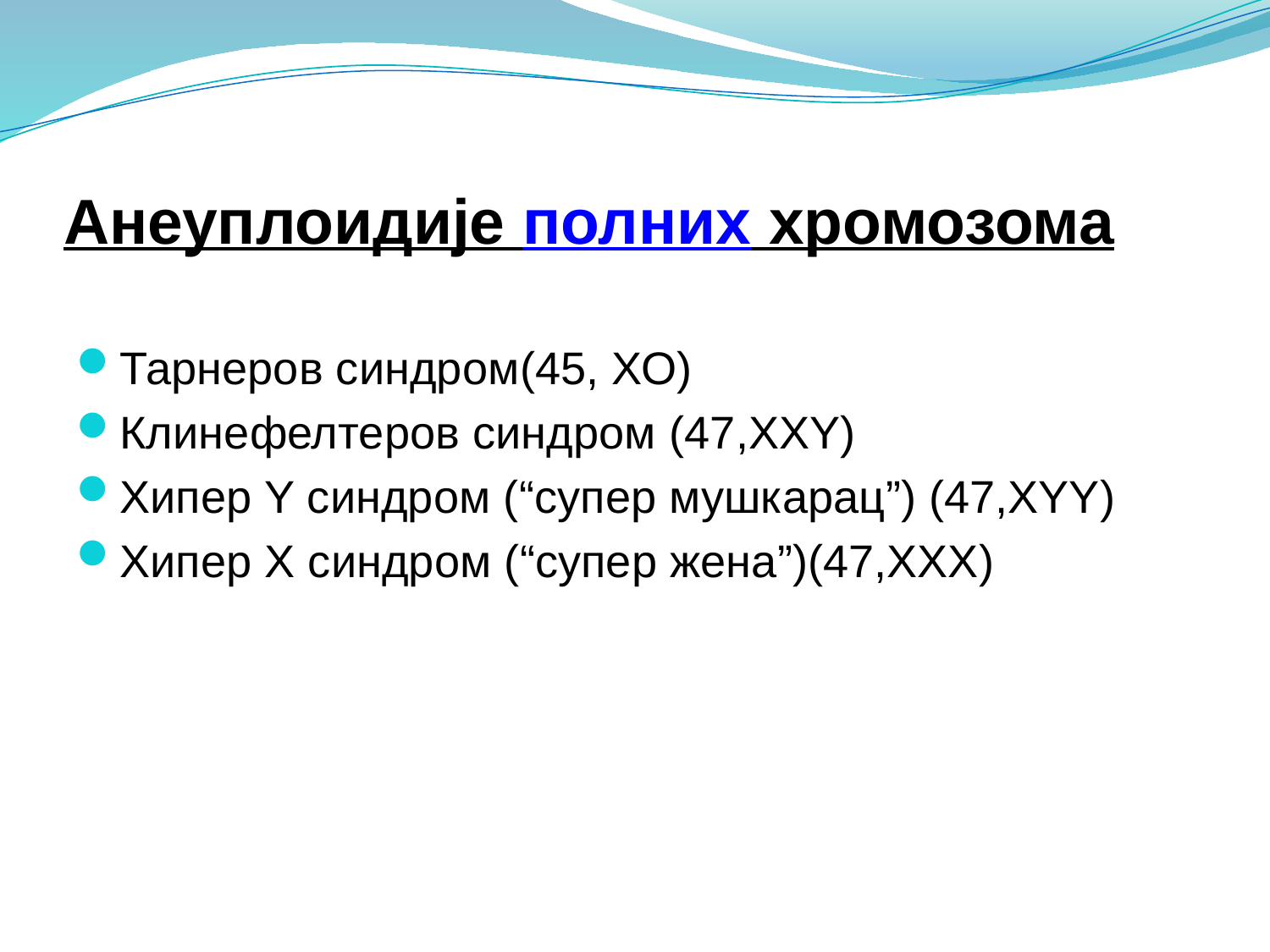

# Анеуплоидије полних хромозома

Тарнеров синдром(45, ХО)
Клинефелтеров синдром (47,XXY)
Хипер Y синдром (“супер мушкарац”) (47,XYY)
Хипер X синдром (“супер жена”)(47,XXX)